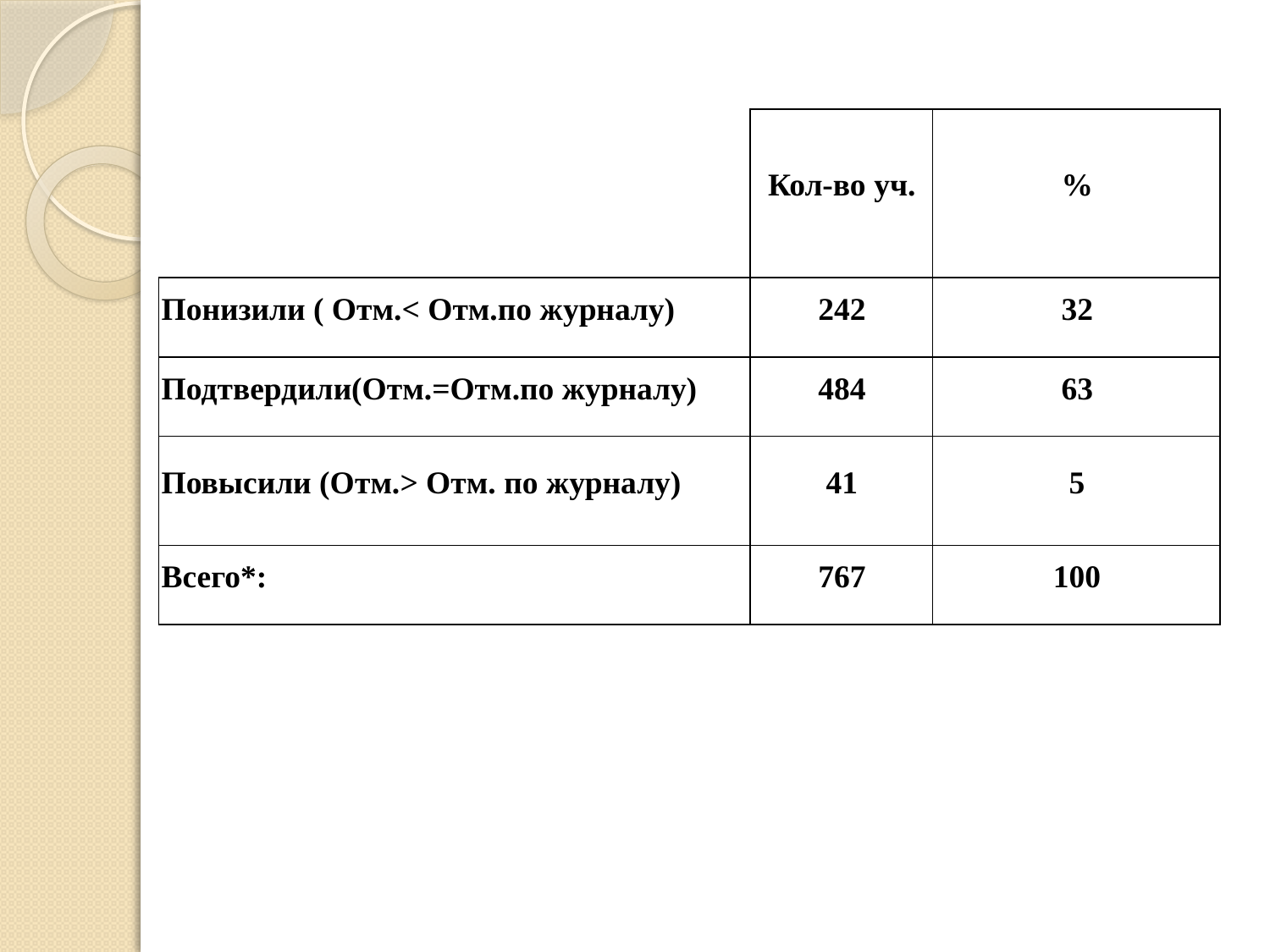

#
|  | Кол-во уч. | % |
| --- | --- | --- |
| Понизили ( Отм.< Отм.по журналу) | 242 | 32 |
| Подтвердили(Отм.=Отм.по журналу) | 484 | 63 |
| Повысили (Отм.> Отм. по журналу) | 41 | 5 |
| Всего\*: | 767 | 100 |